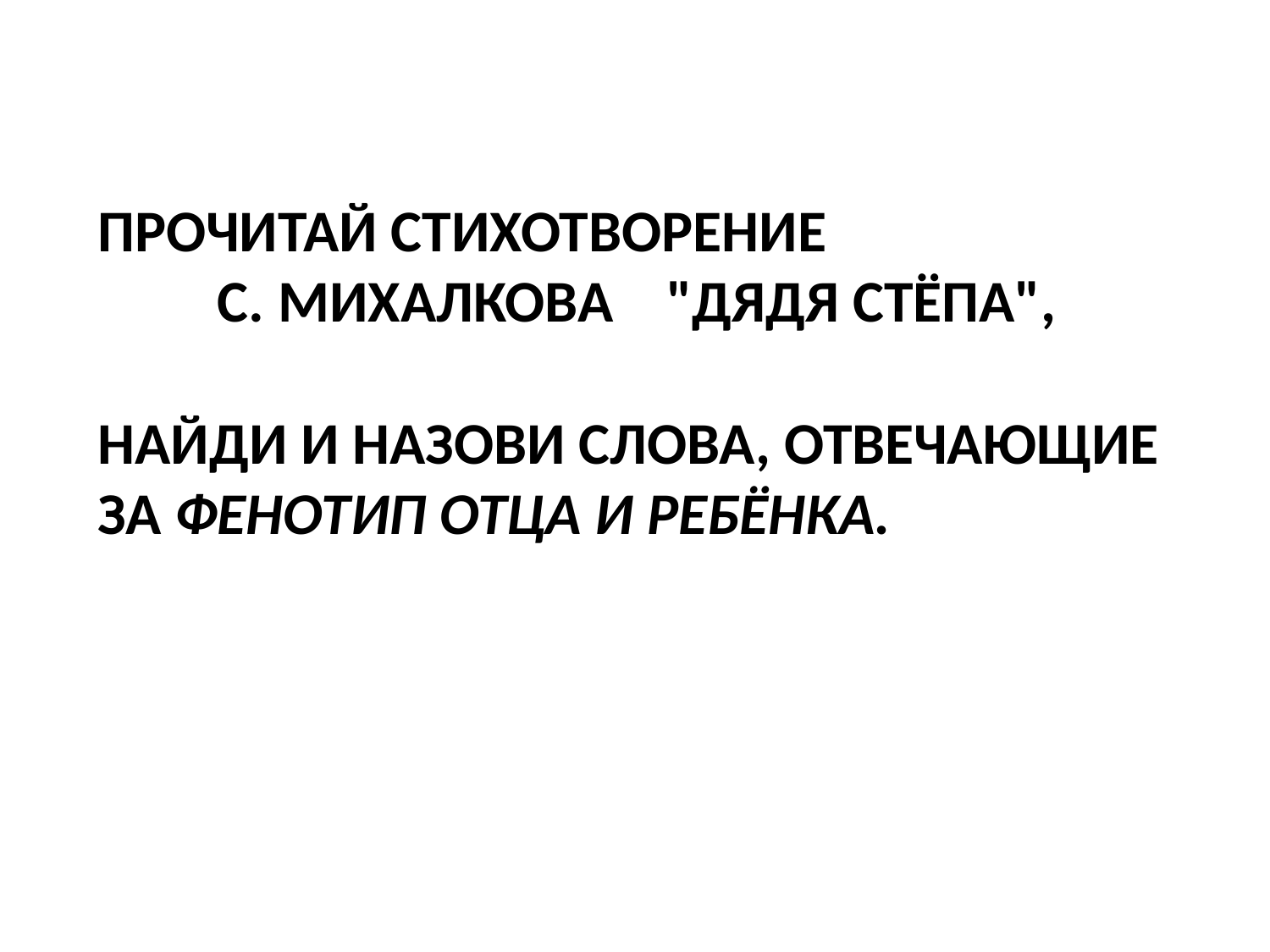

# прочитай стихотворение С. Михалкова    "Дядя Стёпа", найди и назови слова, отвечающие за фенотип отца и ребёнка.